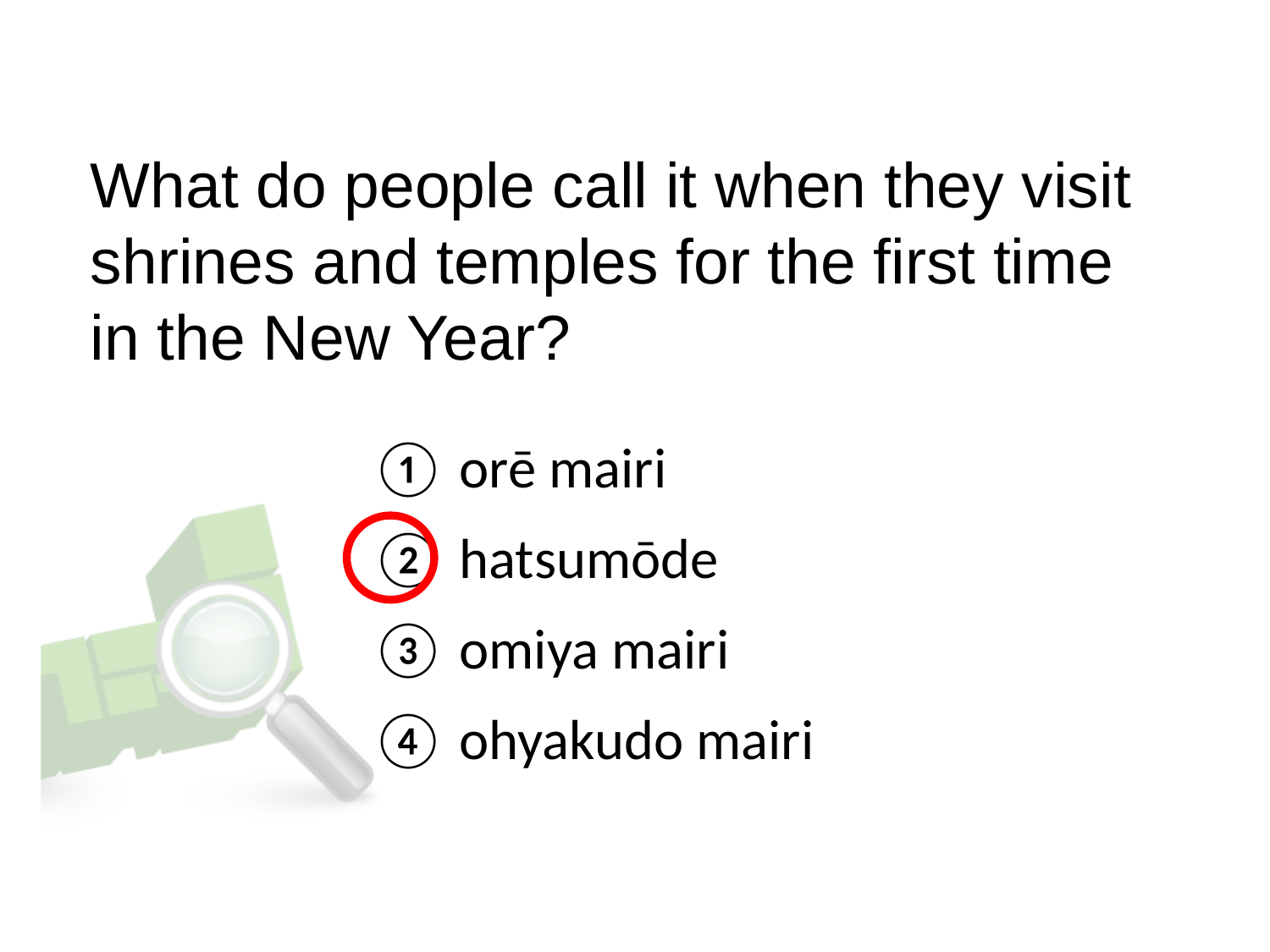

# What do people call it when they visit shrines and temples for the first time in the New Year?
① orē mairi
② hatsumōde
③ omiya mairi
④ ohyakudo mairi